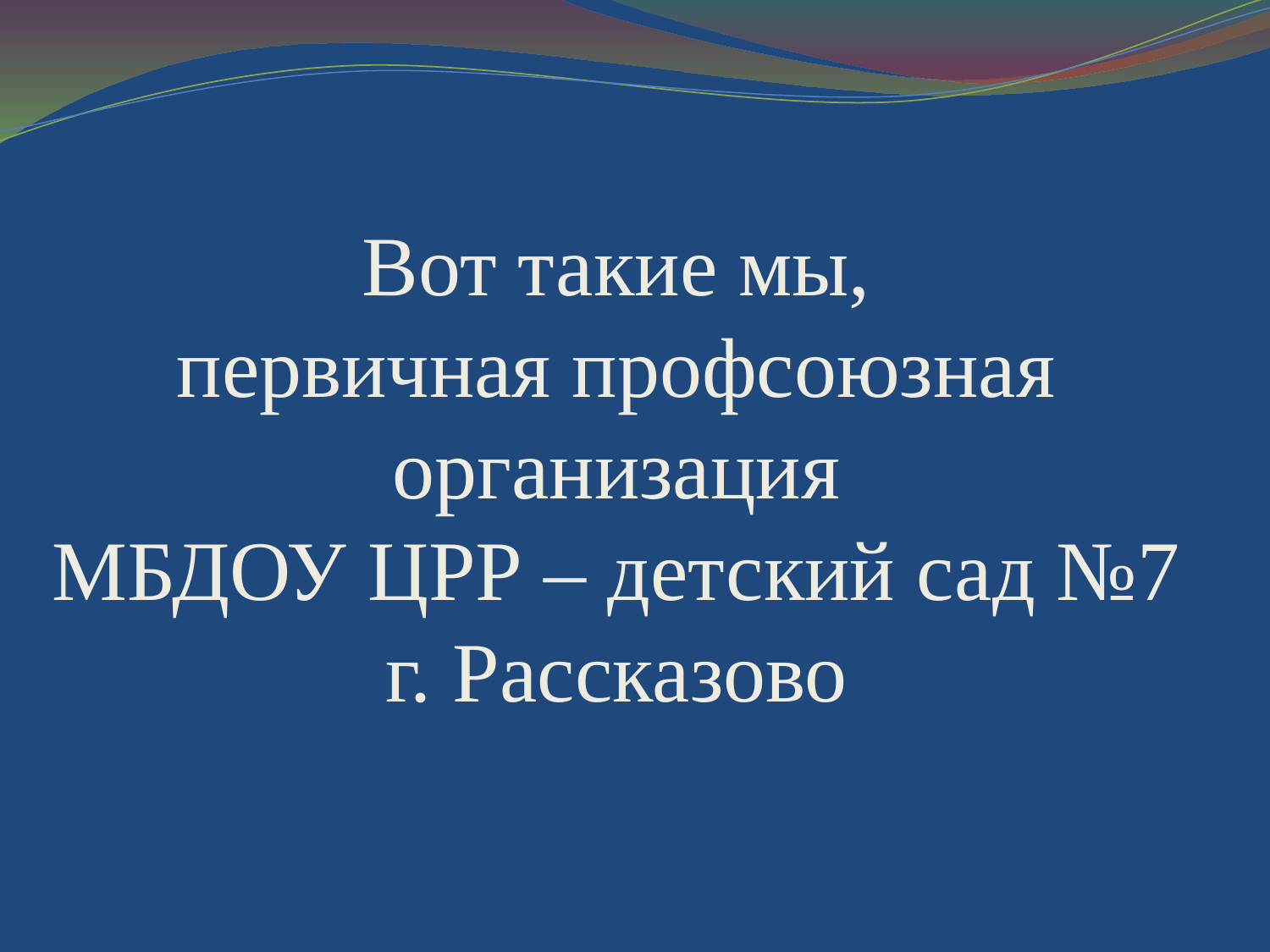

# Вот такие мы, первичная профсоюзная организация МБДОУ ЦРР – детский сад №7 г. Рассказово